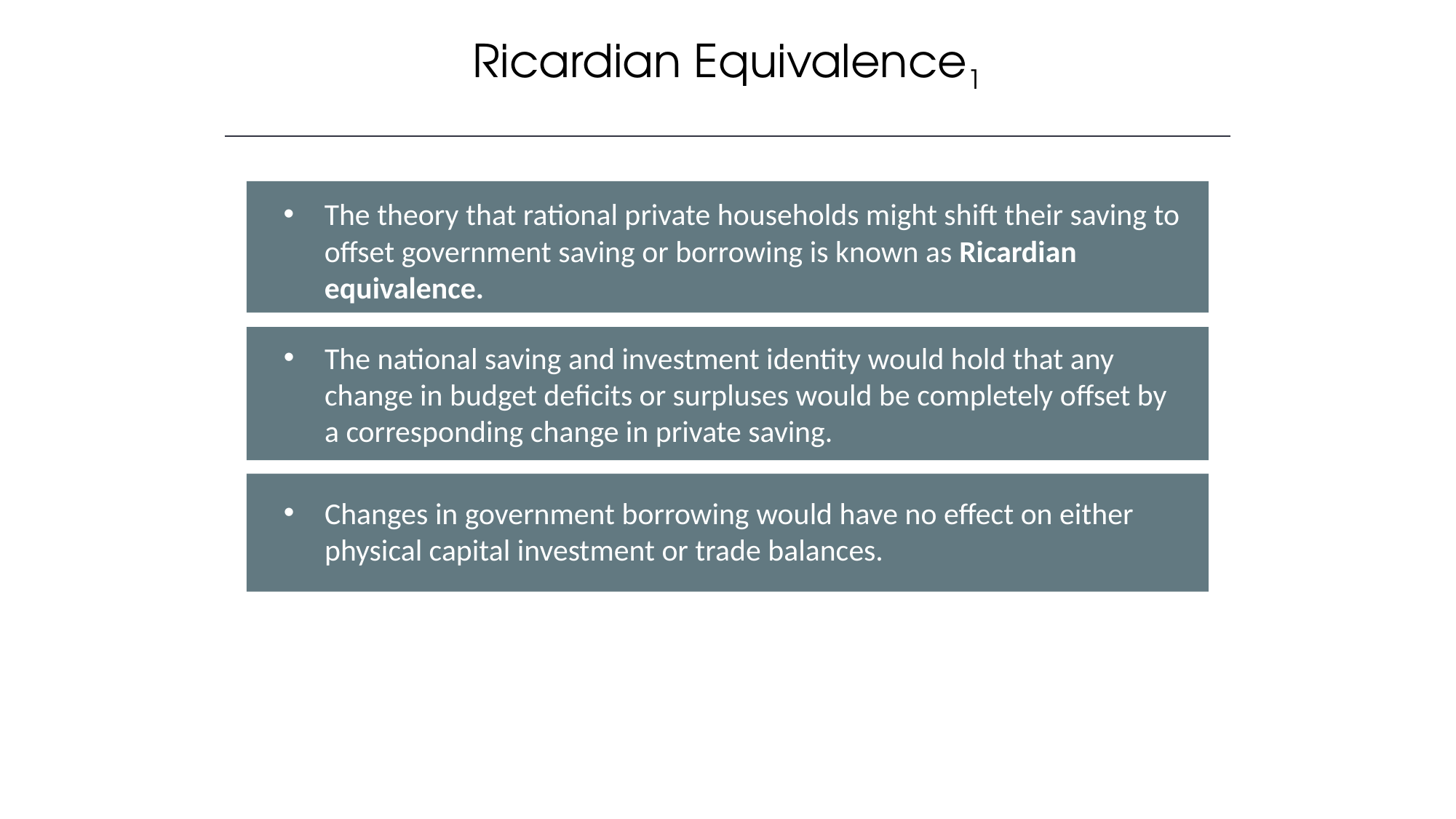

Ricardian Equivalence1

The theory that rational private households might shift their saving to offset government saving or borrowing is known as Ricardian equivalence.

The national saving and investment identity would hold that any change in budget deficits or surpluses would be completely offset by a corresponding change in private saving.

Changes in government borrowing would have no effect on either physical capital investment or trade balances.